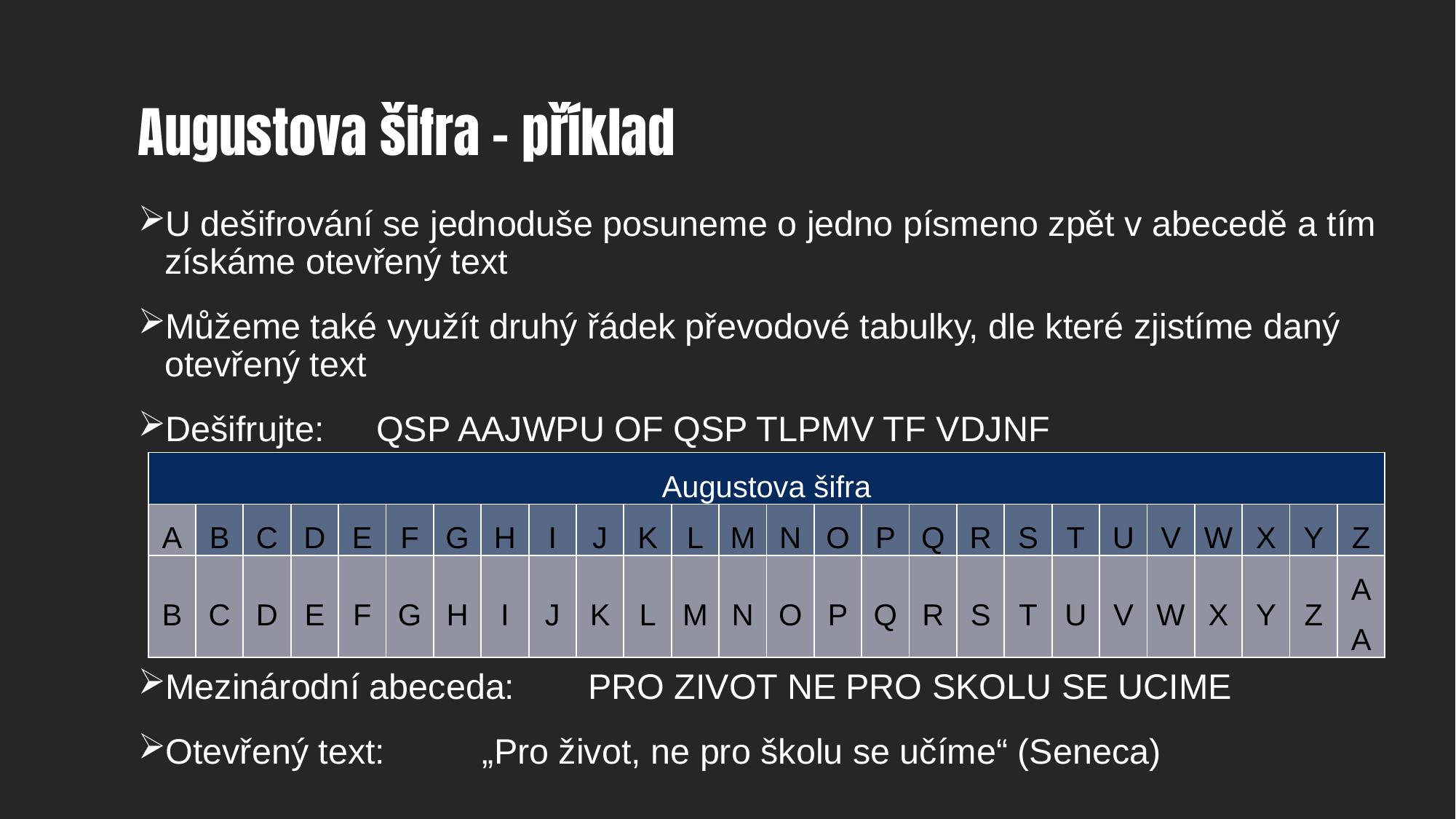

# Augustova šifra - příklad
U dešifrování se jednoduše posuneme o jedno písmeno zpět v abecedě a tím získáme otevřený text
Můžeme také využít druhý řádek převodové tabulky, dle které zjistíme daný otevřený text
Dešifrujte:	QSP AAJWPU OF QSP TLPMV TF VDJNF

Mezinárodní abeceda:	PRO ZIVOT NE PRO SKOLU SE UCIME
Otevřený text:  		„Pro život, ne pro školu se učíme“ (Seneca)
| Augustova šifra |  |  |  |  |  |  |  |  |  |  |  |  |  |  |  |  |  |  |  |  |  |  |  |  |  |
| --- | --- | --- | --- | --- | --- | --- | --- | --- | --- | --- | --- | --- | --- | --- | --- | --- | --- | --- | --- | --- | --- | --- | --- | --- | --- |
| A | B | C | D | E | F | G | H | I | J | K | L | M | N | O | P | Q | R | S | T | U | V | W | X | Y | Z |
| B | C | D | E | F | G | H | I | J | K | L | M | N | O | P | Q | R | S | T | U | V | W | X | Y | Z | AA |